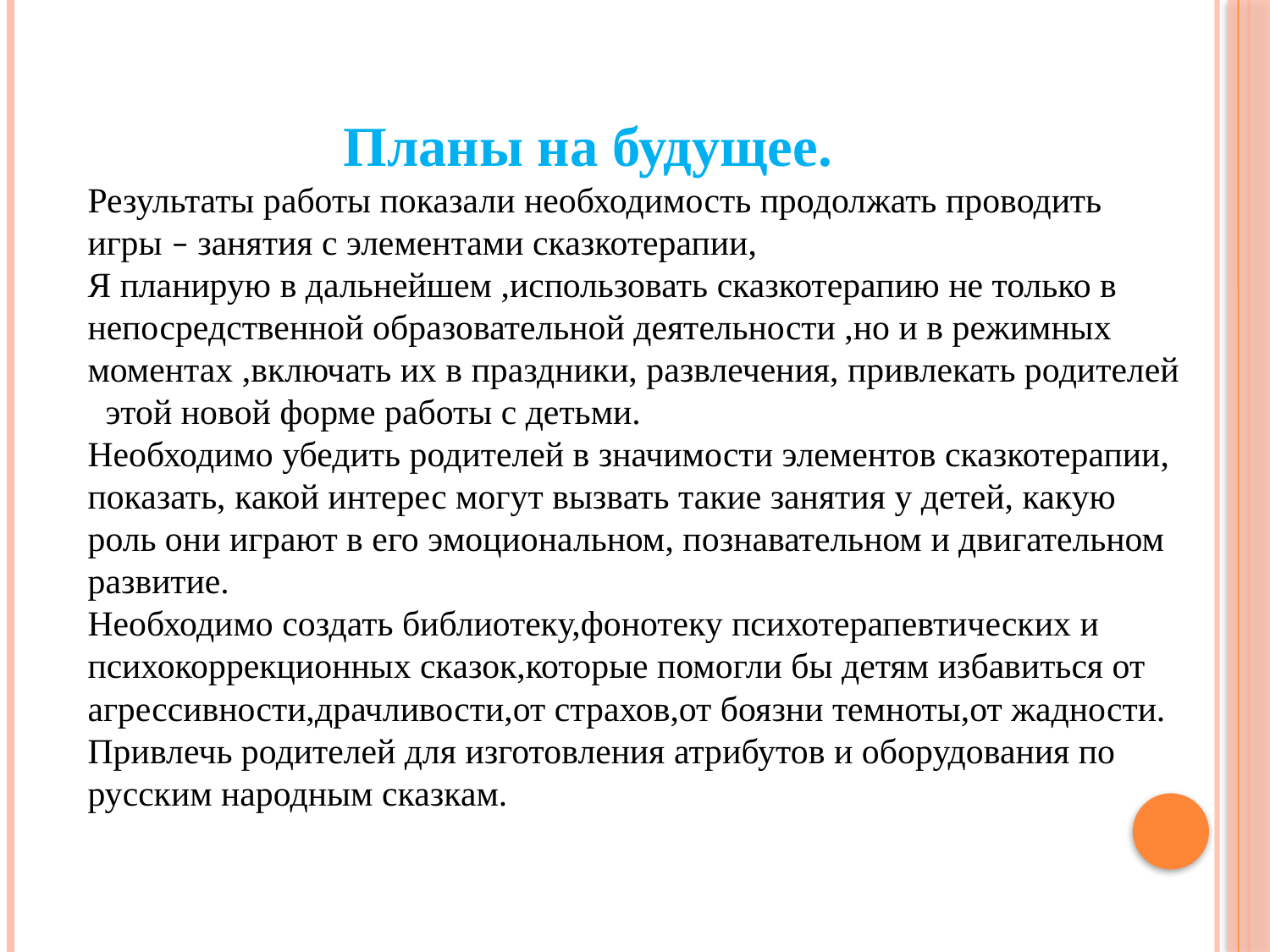

Планы на будущее.
Результаты работы показали необходимость продолжать проводить игры – занятия с элементами сказкотерапии,
Я планирую в дальнейшем ,использовать сказкотерапию не только в  непосредственной образовательной деятельности ,но и в режимных моментах ,включать их в праздники, развлечения, привлекать родителей   этой новой форме работы с детьми.
Необходимо убедить родителей в значимости элементов сказкотерапии, показать, какой интерес могут вызвать такие занятия у детей, какую роль они играют в его эмоциональном, познавательном и двигательном развитие.
Необходимо создать библиотеку,фонотеку психотерапевтических и психокоррекционных сказок,которые помогли бы детям избавиться от агрессивности,драчливости,от страхов,от боязни темноты,от жадности.
Привлечь родителей для изготовления атрибутов и оборудования по русским народным сказкам.